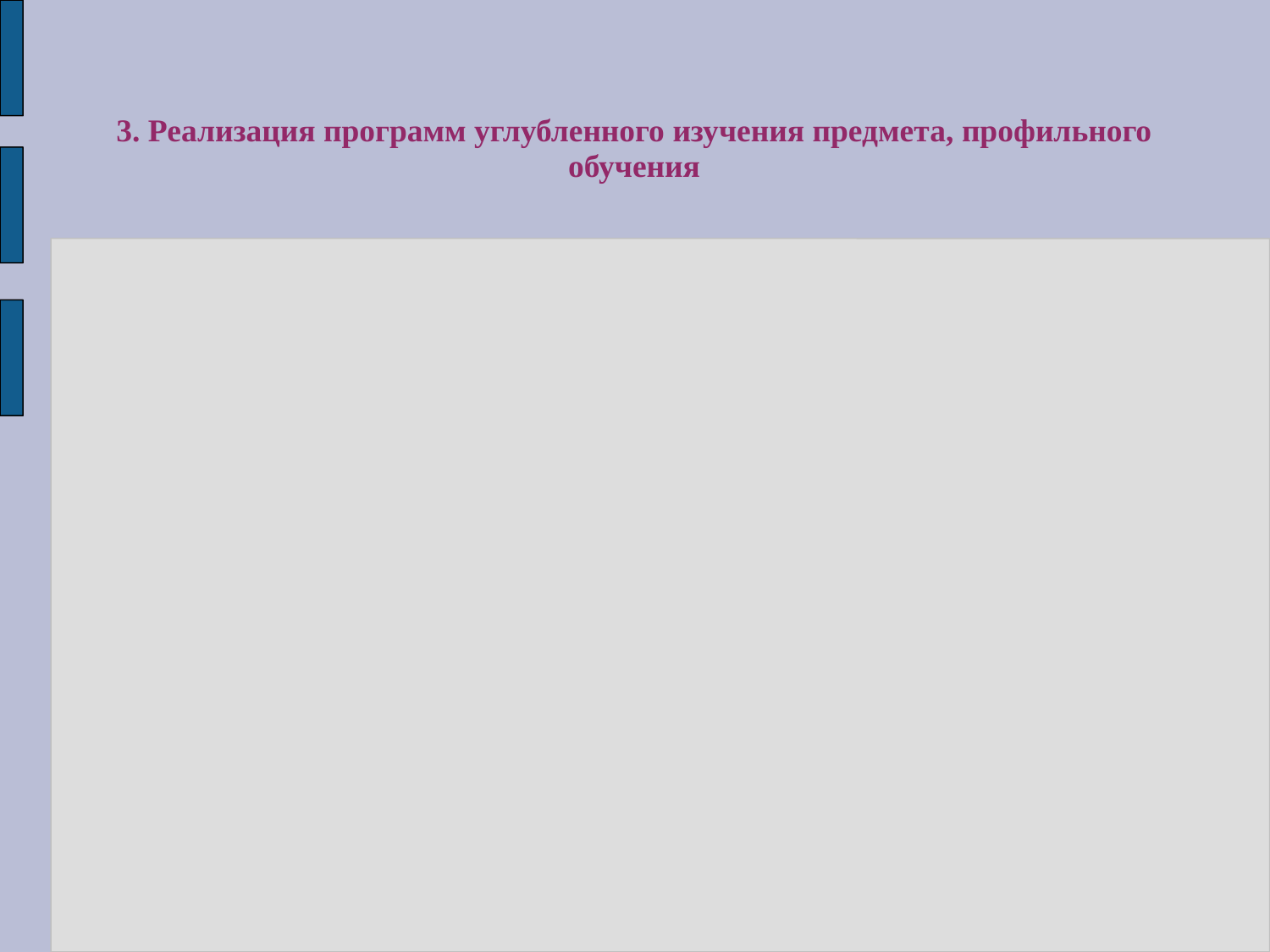

# 3. Реализация программ углубленного изучения предмета, профильного обучения